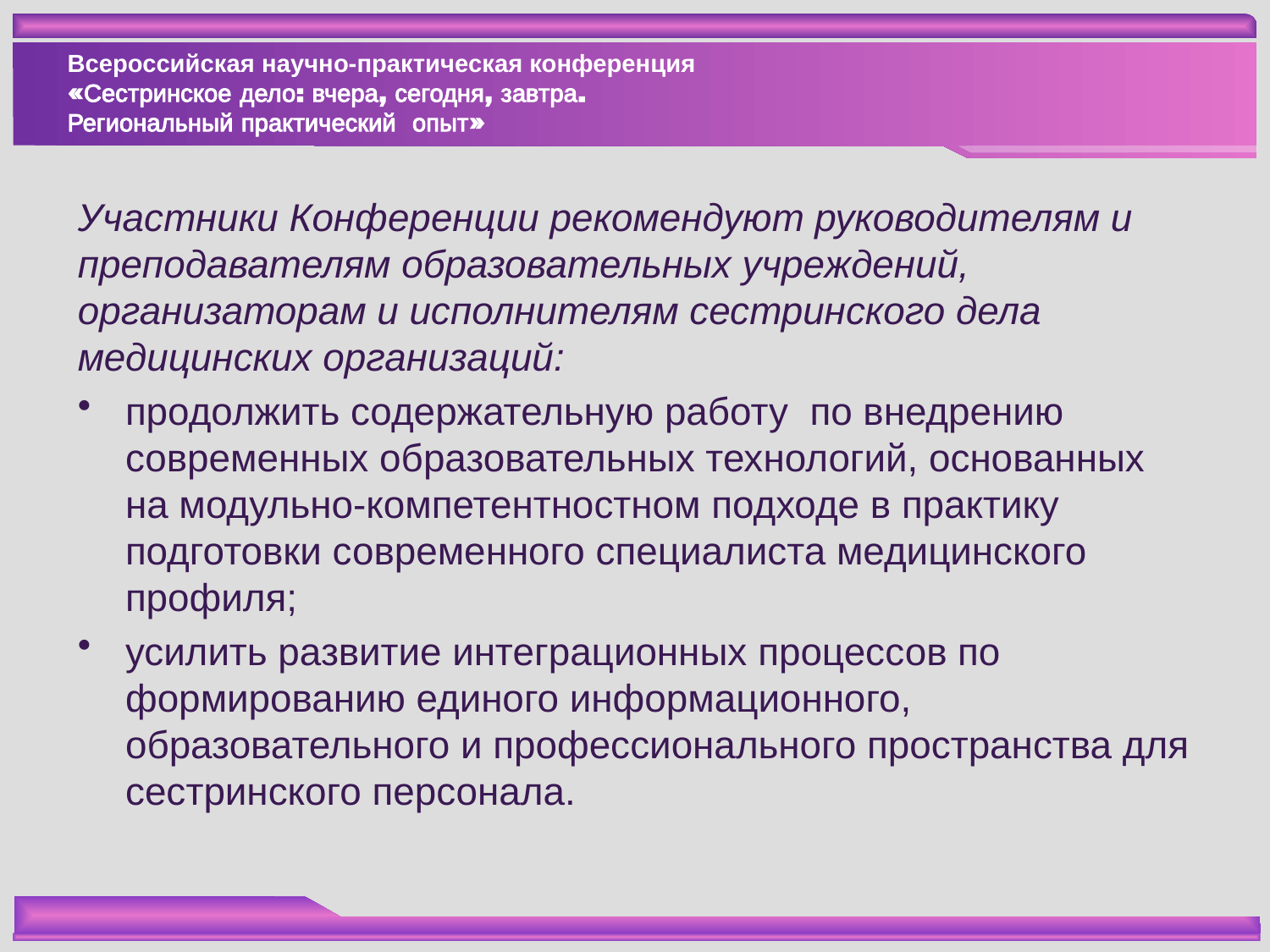

Участники Конференции рекомендуют руководителям и преподавателям образовательных учреждений, организаторам и исполнителям сестринского дела медицинских организаций:
продолжить содержательную работу  по внедрению современных образовательных технологий, основанных на модульно-компетентностном подходе в практику подготовки современного специалиста медицинского профиля;
усилить развитие интеграционных процессов по формированию единого информационного, образовательного и профессионального пространства для сестринского персонала.